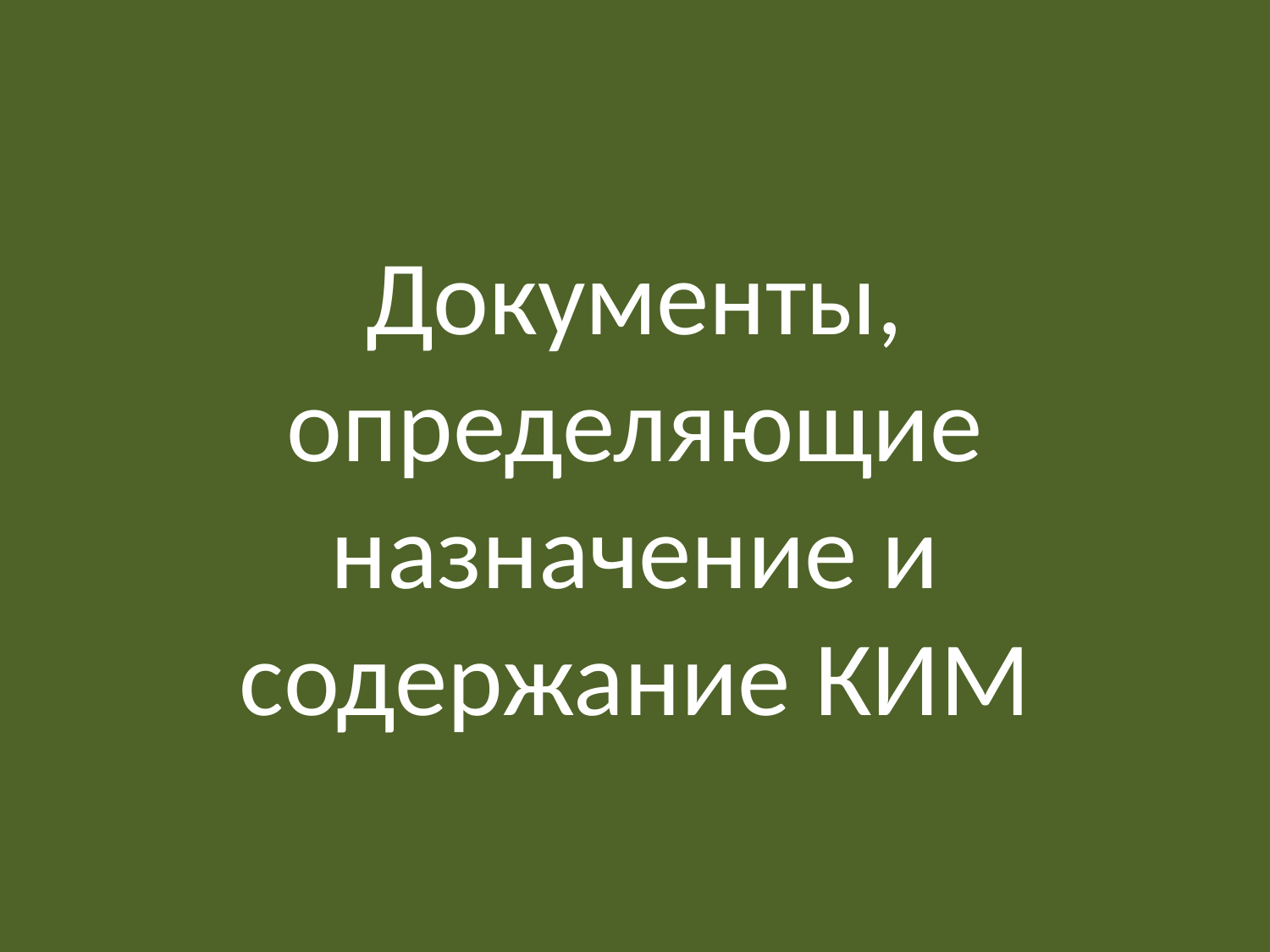

#
Документы, определяющие назначение и содержание КИМ